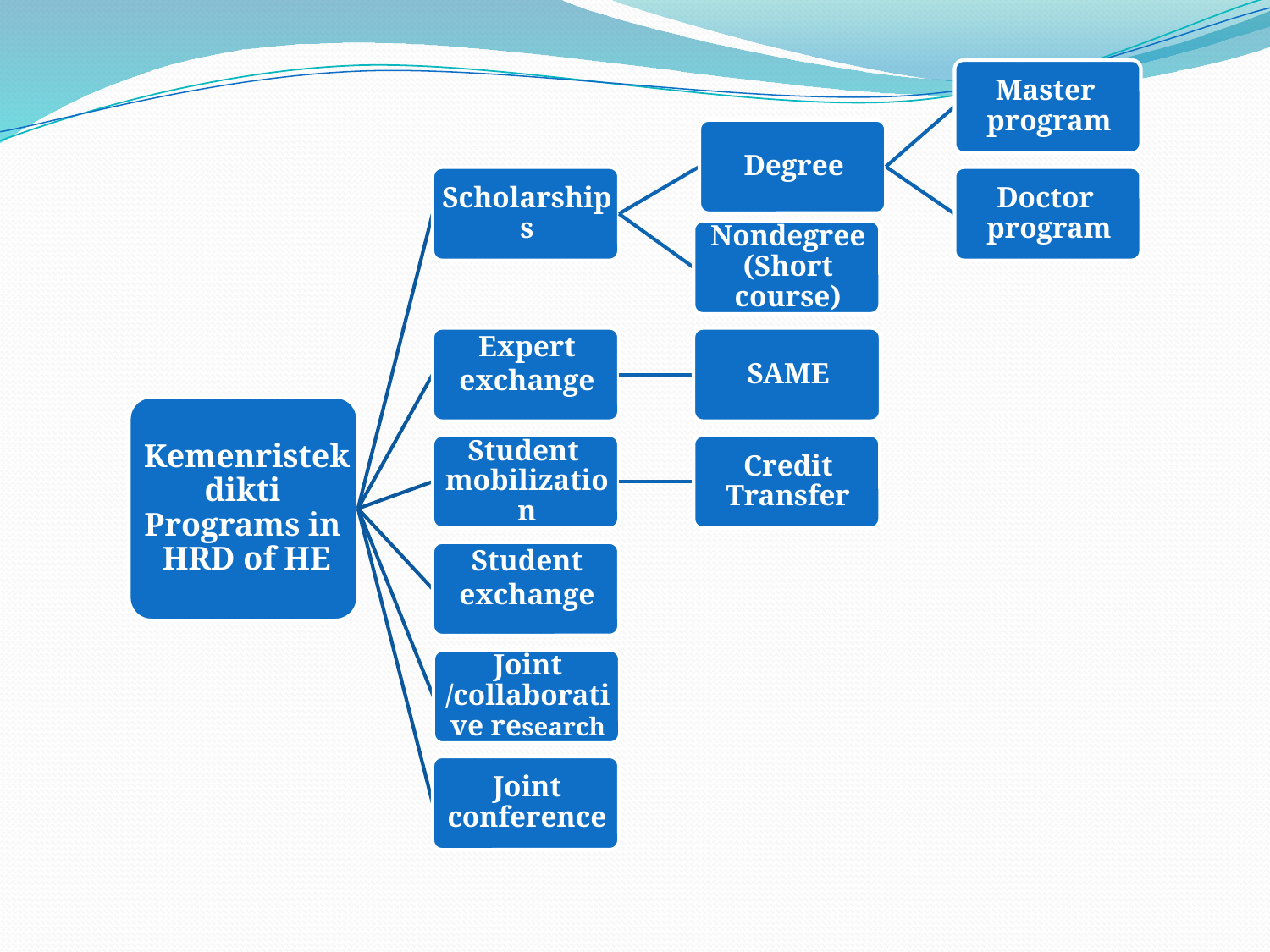

Kemenristekdikti  Programs in  HRD of HE

Scholarships

Degree

Master  program

Doctor  program

Nondegree (Short course)

Expert exchange

SAME

Student  mobilization

Credit Transfer

Student
exchange

Joint /collaborative research

Joint conference